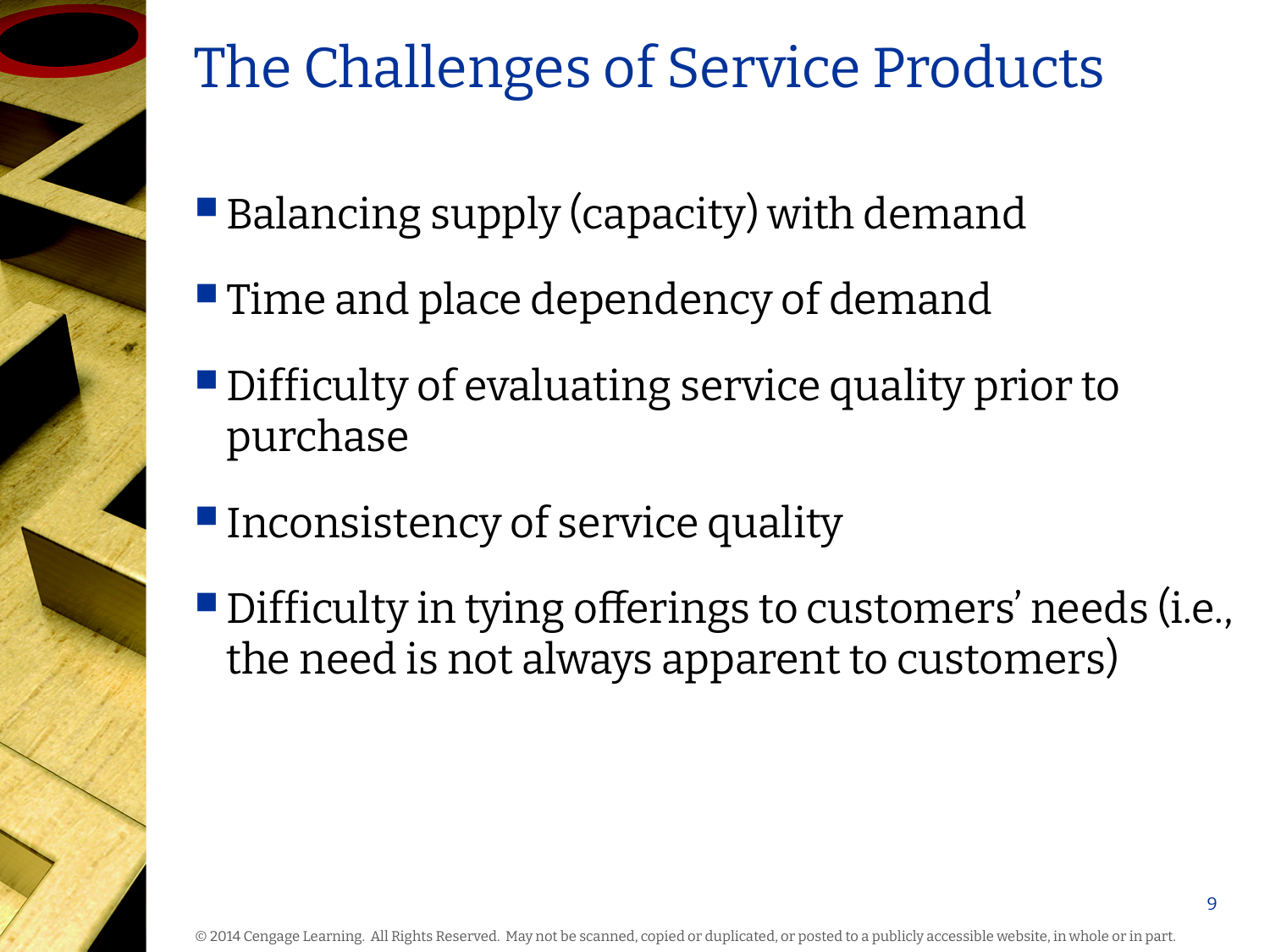

# The Challenges of Service Products
Balancing supply (capacity) with demand
Time and place dependency of demand
Difficulty of evaluating service quality prior to purchase
Inconsistency of service quality
Difficulty in tying offerings to customers’ needs (i.e., the need is not always apparent to customers)
9